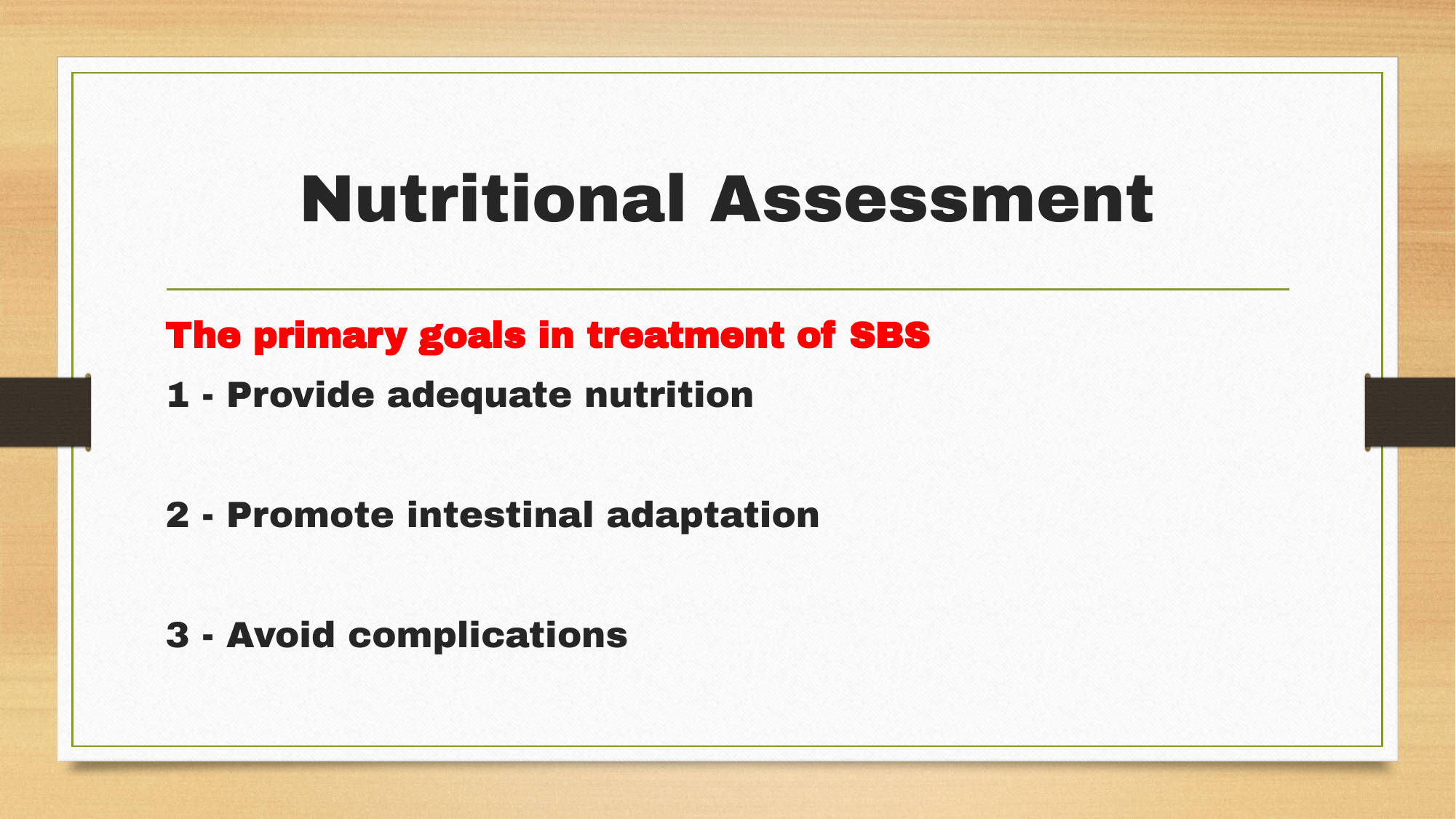

# Nutritional Assessment
The primary goals in treatment of SBS
1 - Provide adequate nutrition

2 - Promote intestinal adaptation

3 - Avoid complications